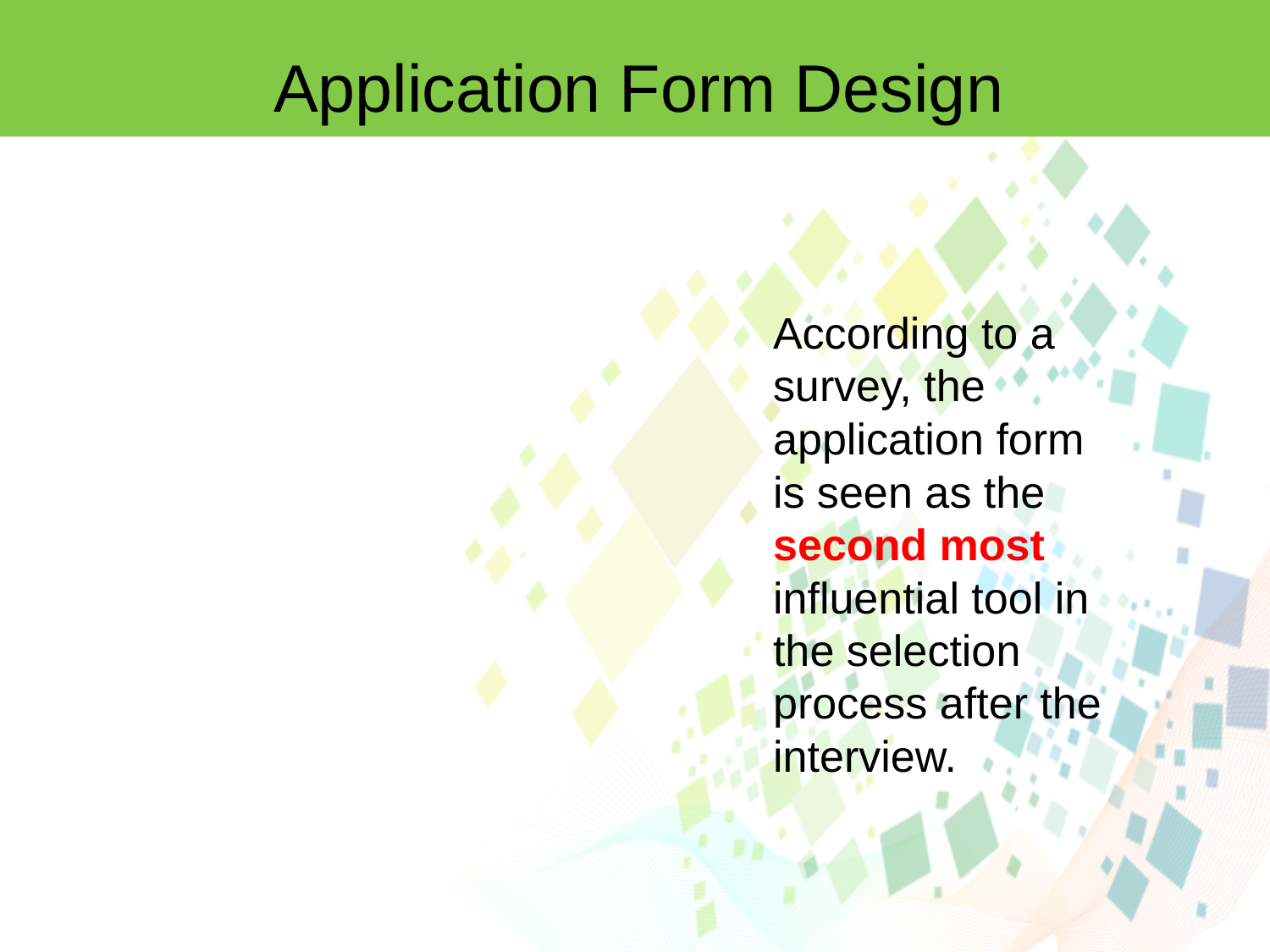

Application Form Design
According to a survey, the application form is seen as the second most influential tool in the selection process after the interview.